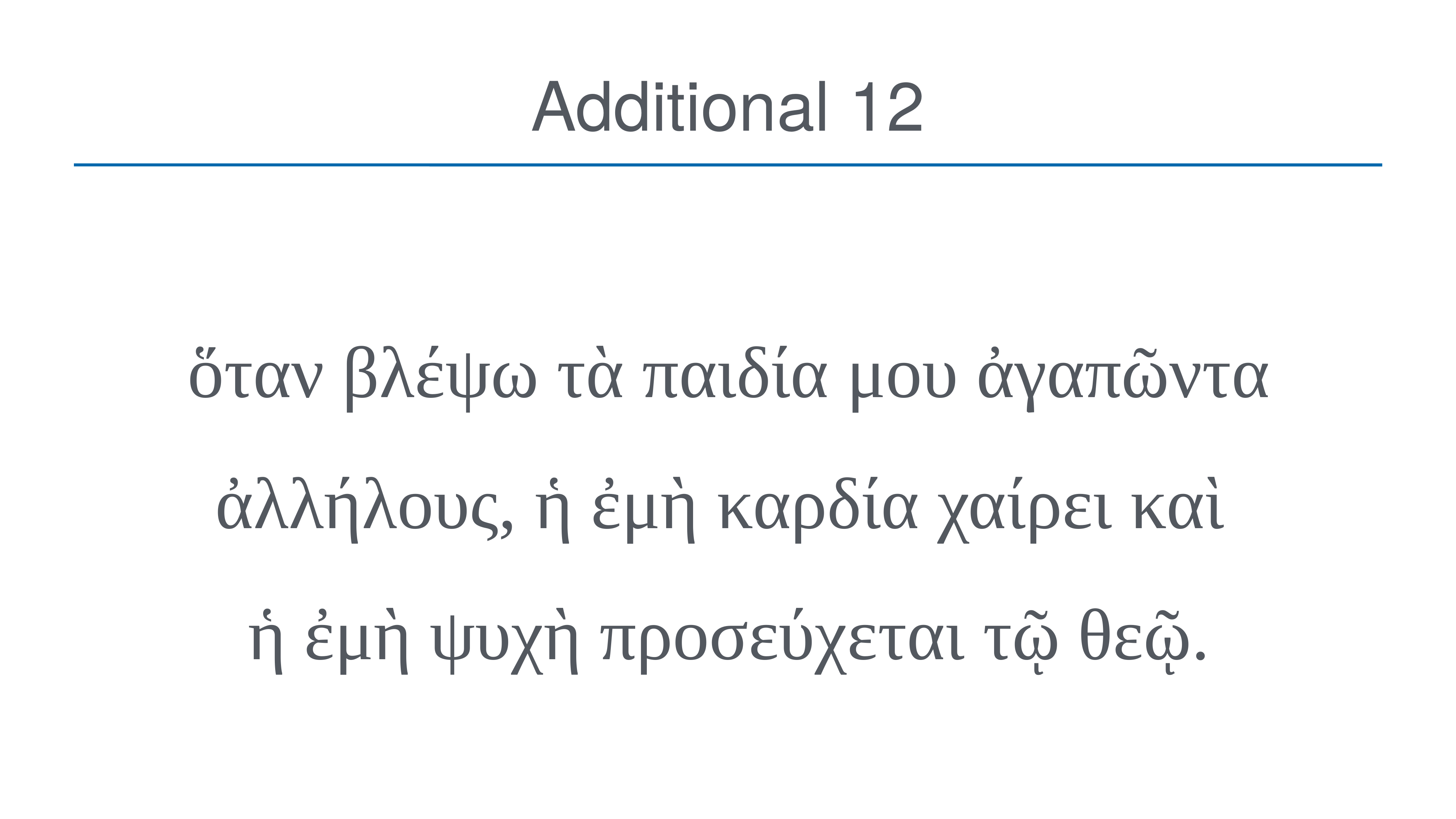

# Additional 12
ὅταν βλέψω τὰ παιδία μου ἀγαπῶντα ἀλλήλους, ἡ ἐμὴ καρδία χαίρει καὶ
ἡ ἐμὴ ψυχὴ προσεύχεται τῷ θεῷ.